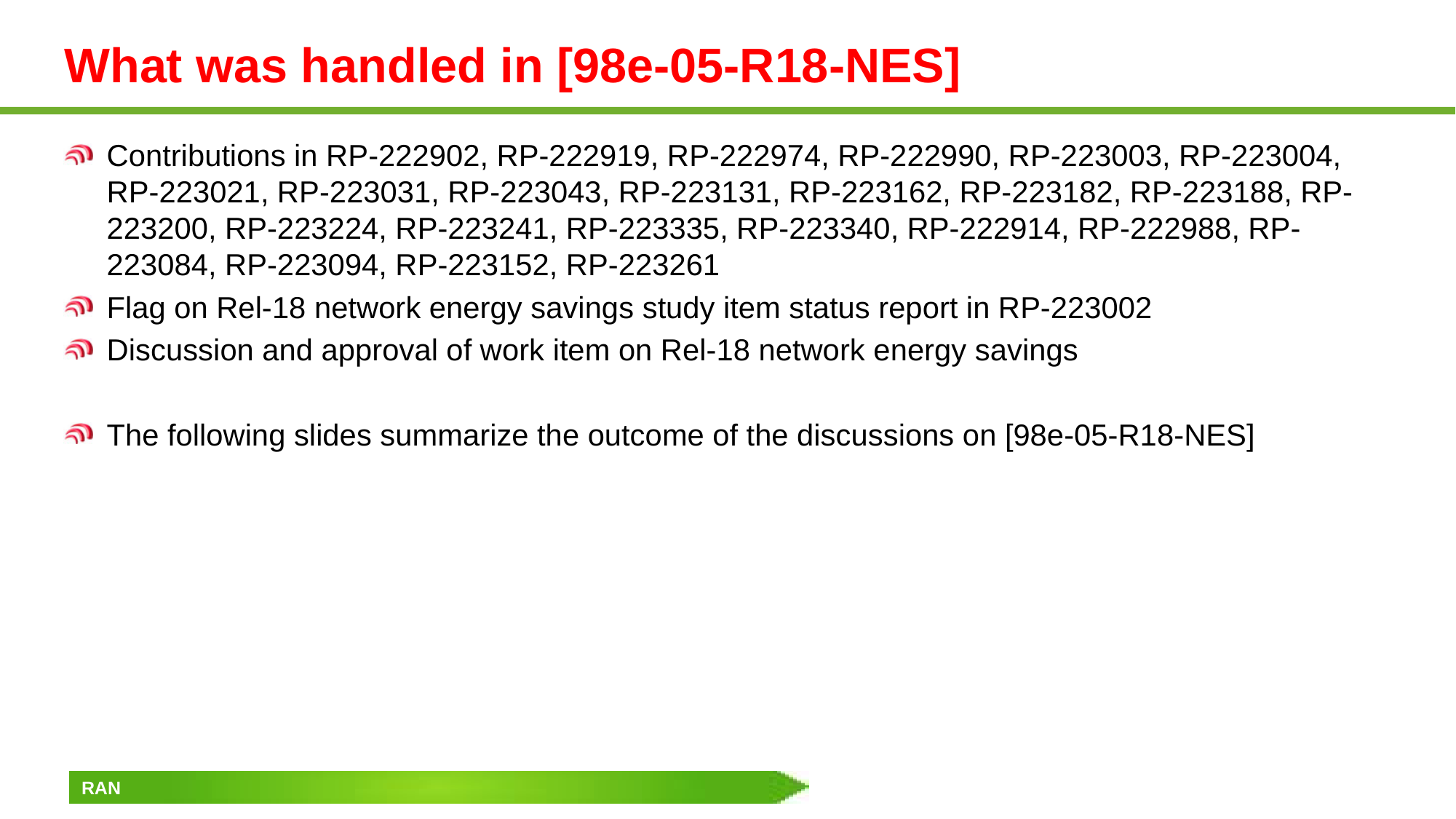

# What was handled in [98e-05-R18-NES]
Contributions in RP-222902, RP-222919, RP-222974, RP-222990, RP-223003, RP-223004, RP-223021, RP-223031, RP-223043, RP-223131, RP-223162, RP-223182, RP-223188, RP-223200, RP-223224, RP-223241, RP-223335, RP-223340, RP-222914, RP-222988, RP-223084, RP-223094, RP-223152, RP-223261
Flag on Rel-18 network energy savings study item status report in RP-223002
Discussion and approval of work item on Rel-18 network energy savings

The following slides summarize the outcome of the discussions on [98e-05-R18-NES]